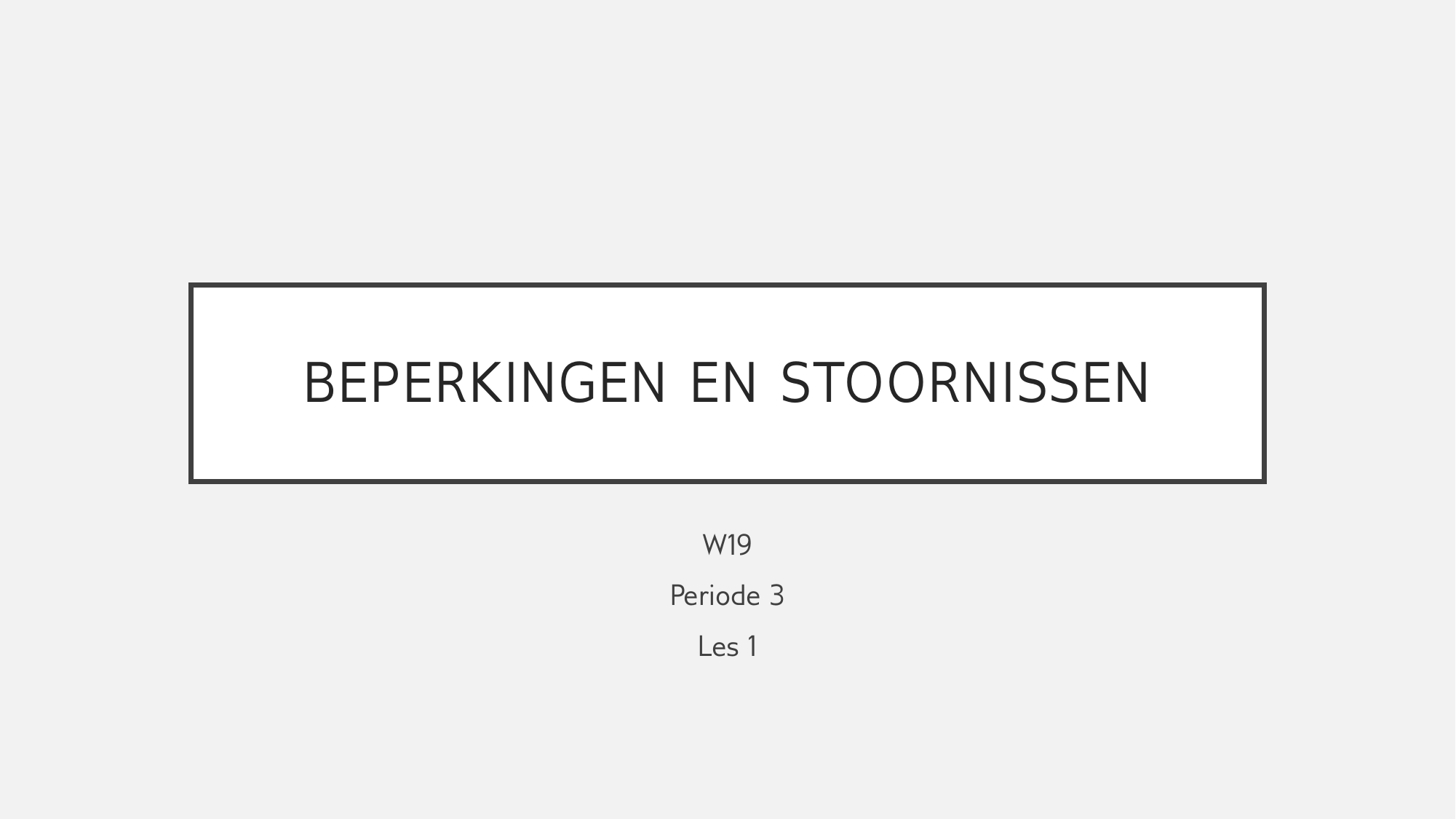

# Beperkingen en stoornissen
W19
Periode 3
Les 1